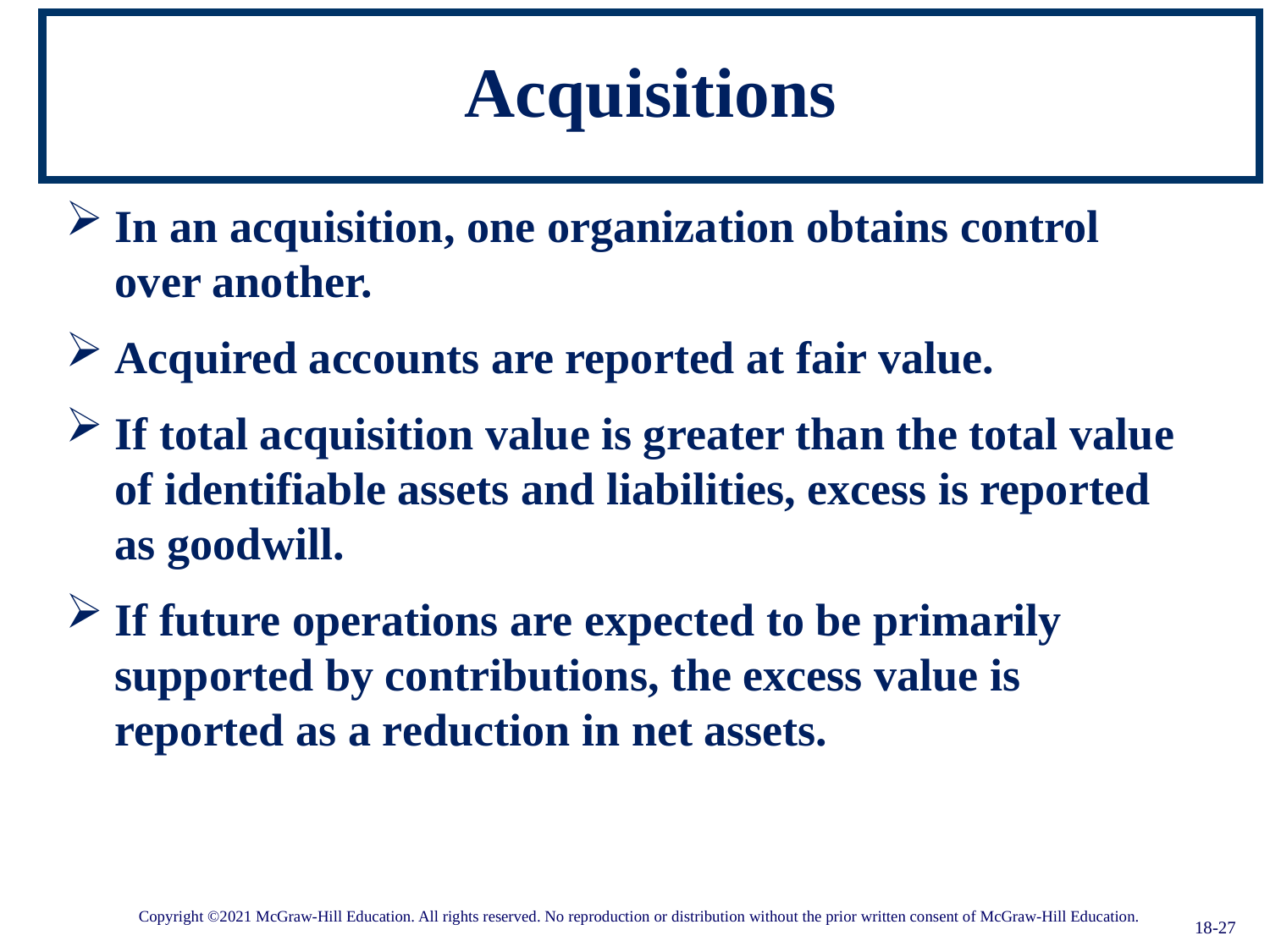

# Acquisitions
In an acquisition, one organization obtains control over another.
Acquired accounts are reported at fair value.
If total acquisition value is greater than the total value of identifiable assets and liabilities, excess is reported as goodwill.
If future operations are expected to be primarily supported by contributions, the excess value is reported as a reduction in net assets.
18-27
Copyright ©2021 McGraw-Hill Education. All rights reserved. No reproduction or distribution without the prior written consent of McGraw-Hill Education.